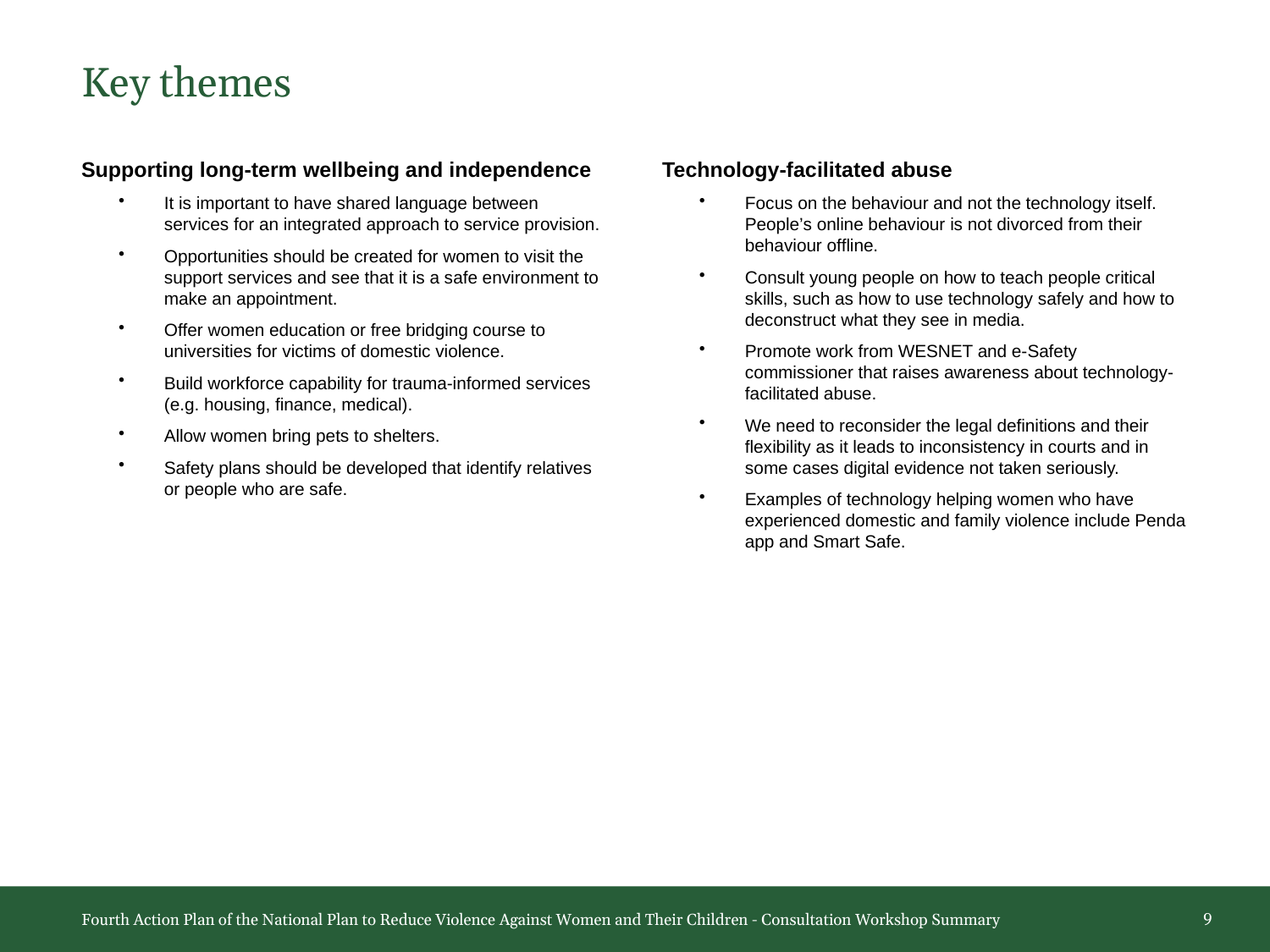

# Key themes
Supporting long-term wellbeing and independence
It is important to have shared language between services for an integrated approach to service provision.
Opportunities should be created for women to visit the support services and see that it is a safe environment to make an appointment.
Offer women education or free bridging course to universities for victims of domestic violence.
Build workforce capability for trauma-informed services (e.g. housing, finance, medical).
Allow women bring pets to shelters.
Safety plans should be developed that identify relatives or people who are safe.
Technology-facilitated abuse
Focus on the behaviour and not the technology itself. People’s online behaviour is not divorced from their behaviour offline.
Consult young people on how to teach people critical skills, such as how to use technology safely and how to deconstruct what they see in media.
Promote work from WESNET and e-Safety commissioner that raises awareness about technology-facilitated abuse.
We need to reconsider the legal definitions and their flexibility as it leads to inconsistency in courts and in some cases digital evidence not taken seriously.
Examples of technology helping women who have experienced domestic and family violence include Penda app and Smart Safe.
9
Fourth Action Plan of the National Plan to Reduce Violence Against Women and Their Children - Consultation Workshop Summary